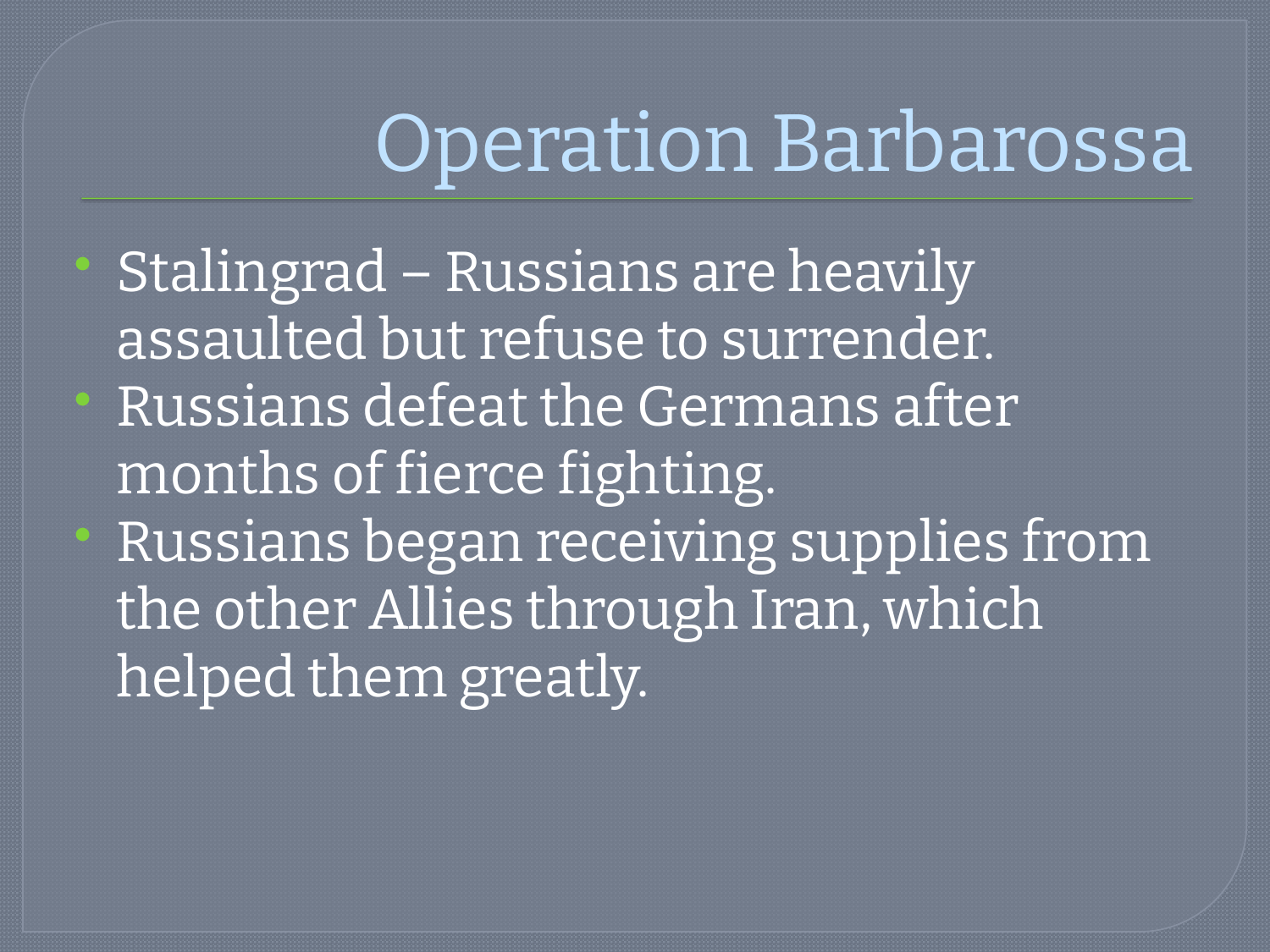

# Operation Barbarossa
Stalingrad – Russians are heavily assaulted but refuse to surrender.
Russians defeat the Germans after months of fierce fighting.
Russians began receiving supplies from the other Allies through Iran, which helped them greatly.